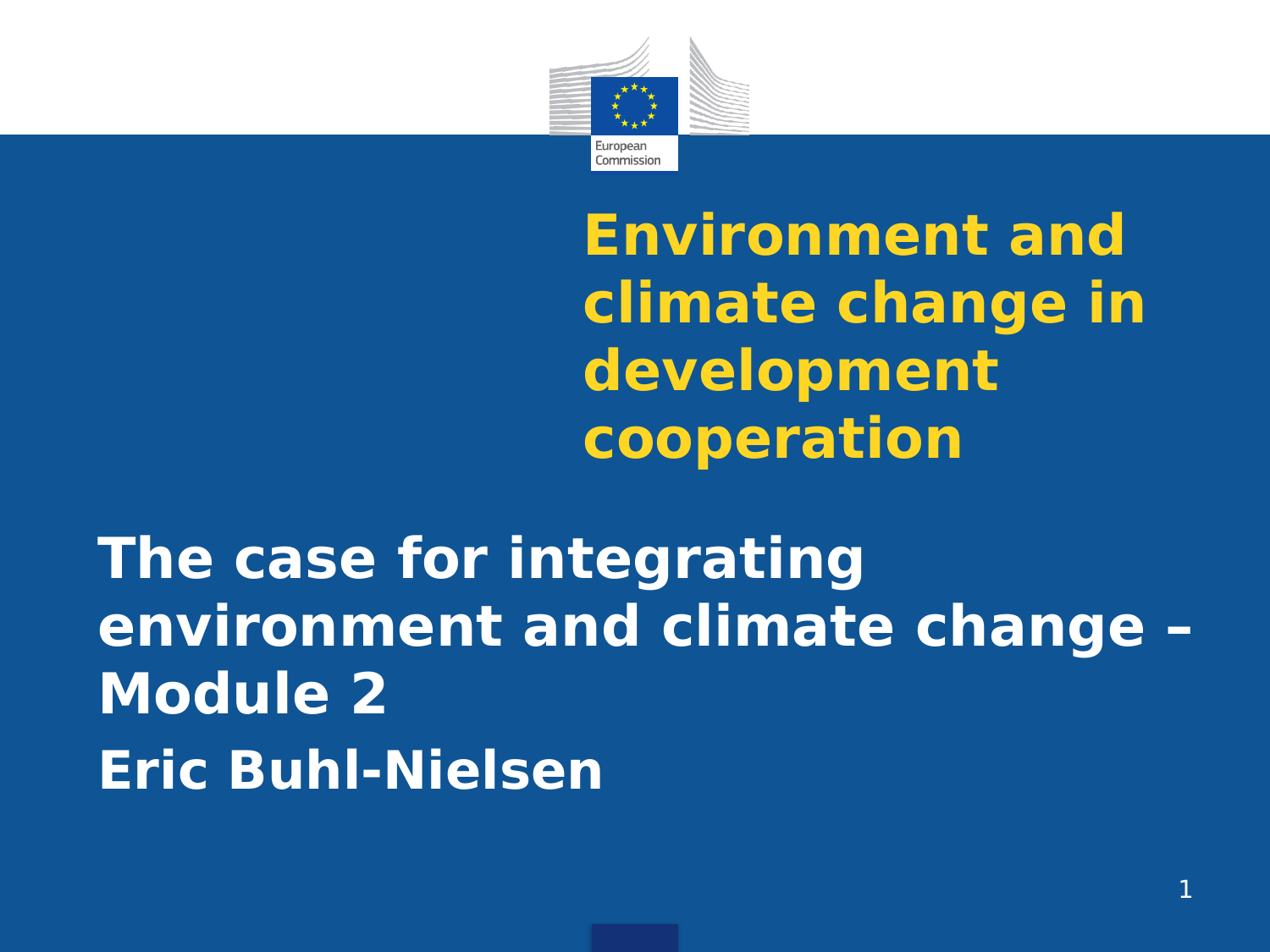

# Environment and climate change in development cooperation
The case for integrating environment and climate change – Module 2
Eric Buhl-Nielsen
1